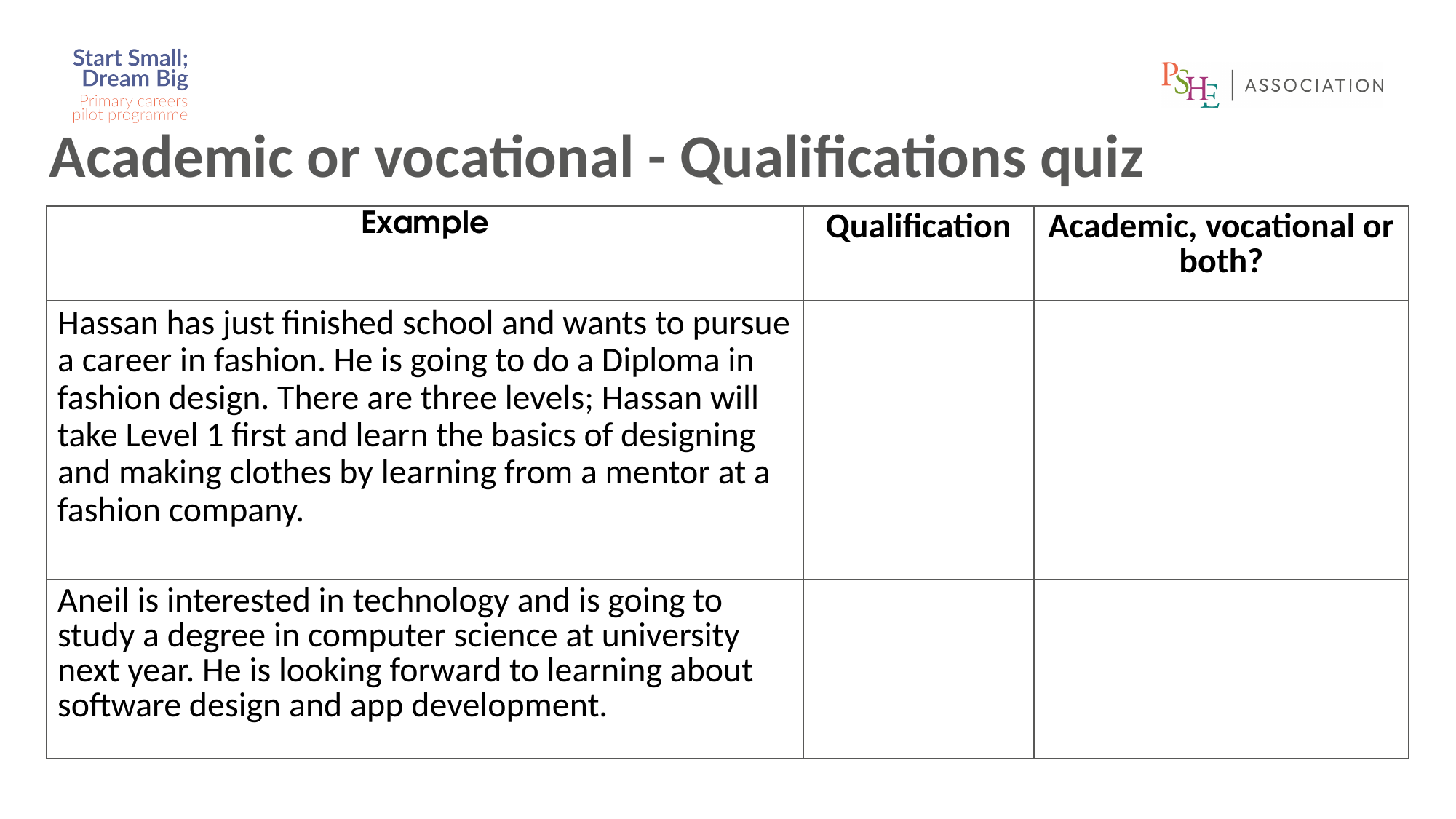

Academic or vocational - Qualifications quiz
| Example | Qualification | Academic, vocational or both? |
| --- | --- | --- |
| Hassan has just finished school and wants to pursue a career in fashion. He is going to do a Diploma in fashion design. There are three levels; Hassan will take Level 1 first and learn the basics of designing and making clothes by learning from a mentor at a fashion company. |  |  |
| Aneil is interested in technology and is going to study a degree in computer science at university next year. He is looking forward to learning about software design and app development. |  |  |